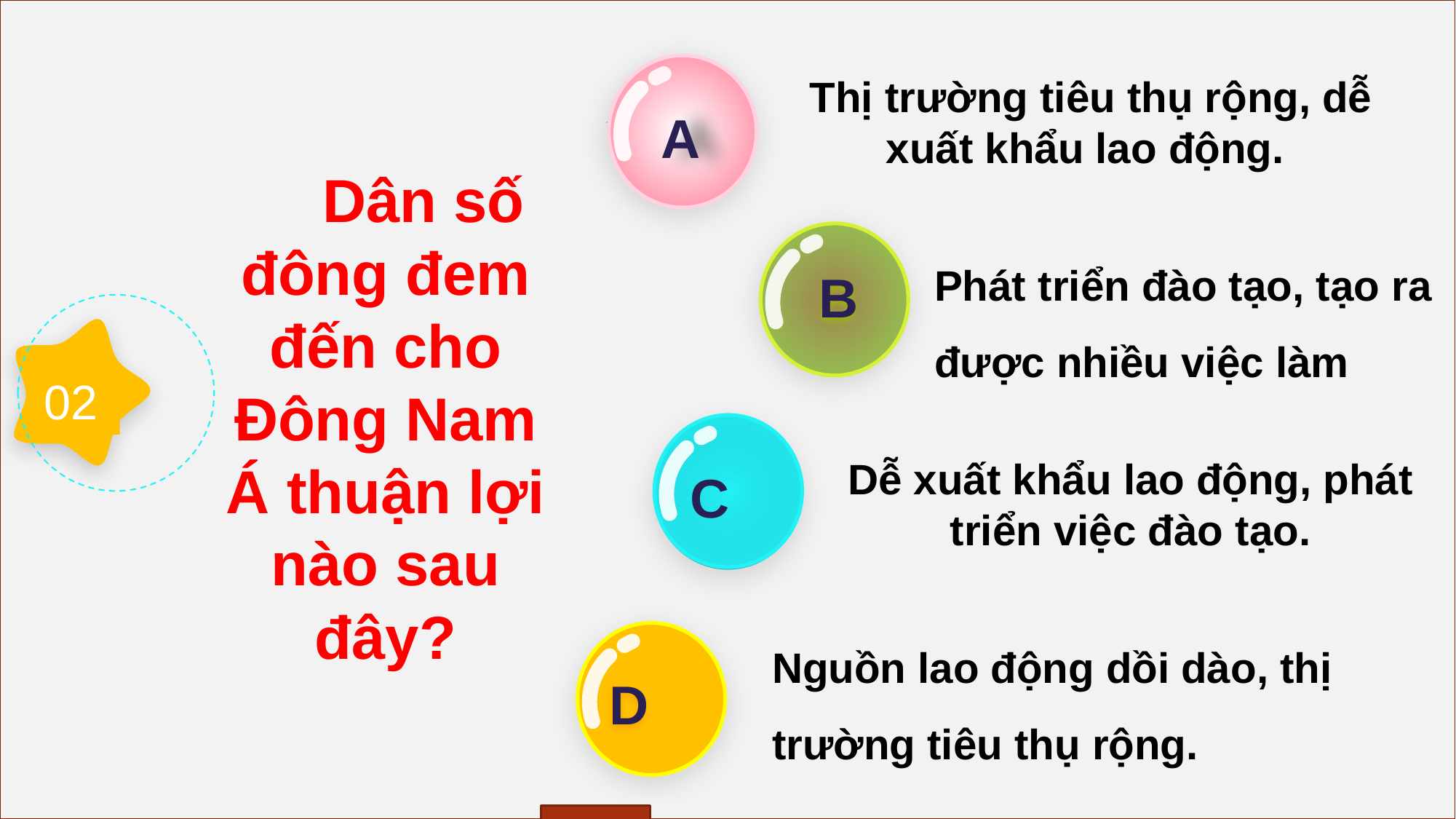

A
Thị trường tiêu thụ rộng, dễ xuất khẩu lao động.
#

     Dân số đông đem đến cho Đông Nam Á thuận lợi nào sau đây?

B

Phát triển đào tạo, tạo ra được nhiều việc làm

02

C
Dễ xuất khẩu lao động, phát triển việc đào tạo.
Nguồn lao động dồi dào, thị trường tiêu thụ rộng.
.

D